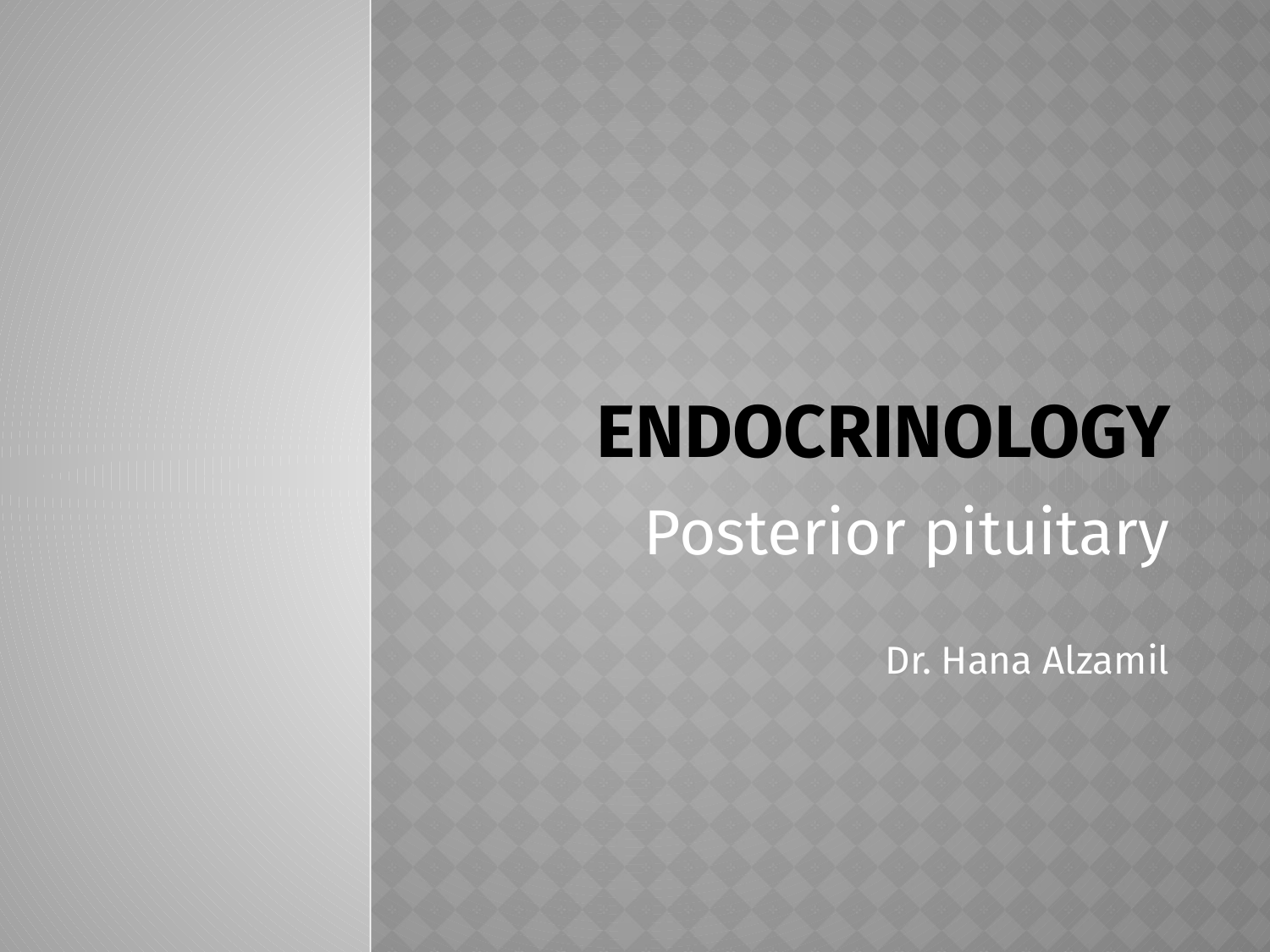

# Endocrinology
Posterior pituitary

Dr. Hana Alzamil